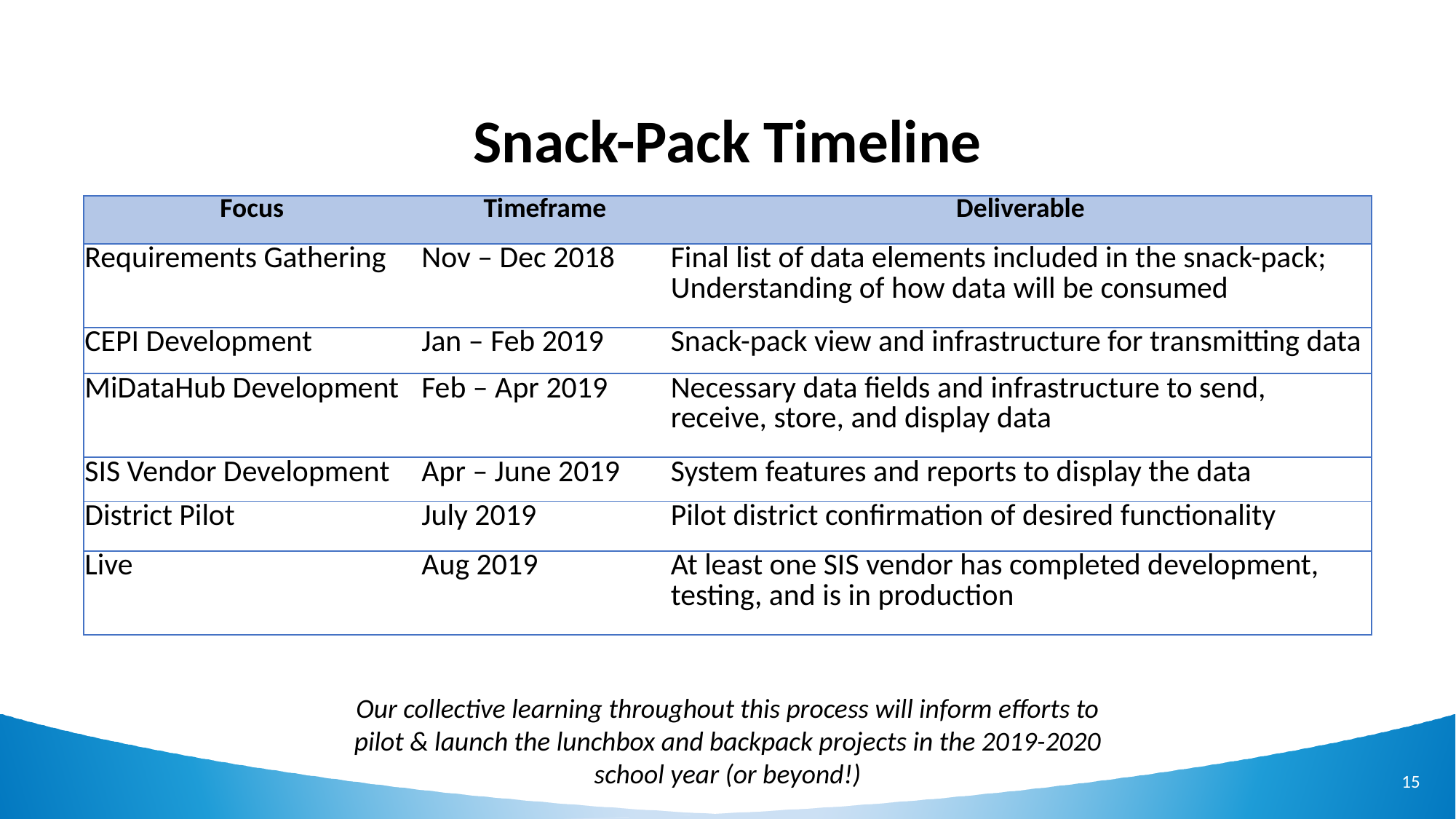

# Snack-Pack Timeline
| Focus | Timeframe | Deliverable |
| --- | --- | --- |
| Requirements Gathering | Nov – Dec 2018 | Final list of data elements included in the snack-pack; Understanding of how data will be consumed |
| CEPI Development | Jan – Feb 2019 | Snack-pack view and infrastructure for transmitting data |
| MiDataHub Development | Feb – Apr 2019 | Necessary data fields and infrastructure to send, receive, store, and display data |
| SIS Vendor Development | Apr – June 2019 | System features and reports to display the data |
| District Pilot | July 2019 | Pilot district confirmation of desired functionality |
| Live | Aug 2019 | At least one SIS vendor has completed development, testing, and is in production |

Our collective learning throughout this process will inform efforts to pilot & launch the lunchbox and backpack projects in the 2019-2020 school year (or beyond!)
15